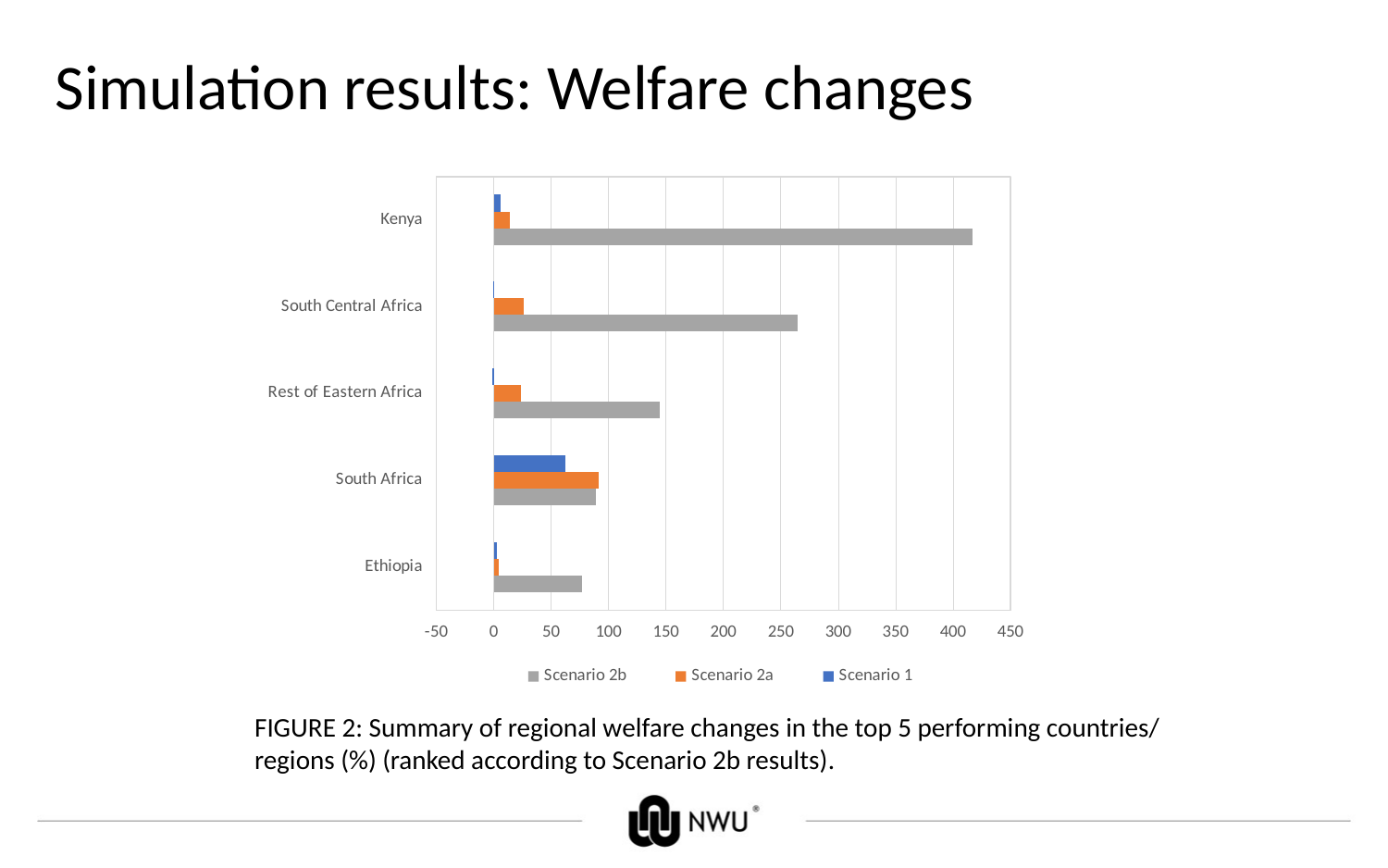

# Simulation results: Welfare changes

### Chart

| Category | Scenario 1 | Scenario 2a | Scenario 2b |
|---|---|---|---|
| Kenya | 6.04 | 13.68 | 416.97 |
| South Central Africa | -0.7 | 26.5 | 264.7 |
| Rest of Eastern Africa | -0.91 | 24.07 | 144.6 |
| South Africa | 62.4 | 91.27 | 89.37 |
| Ethiopia | 3.04 | 4.35 | 76.7 |
FIGURE 2: Summary of regional welfare changes in the top 5 performing countries/ regions (%) (ranked according to Scenario 2b results).